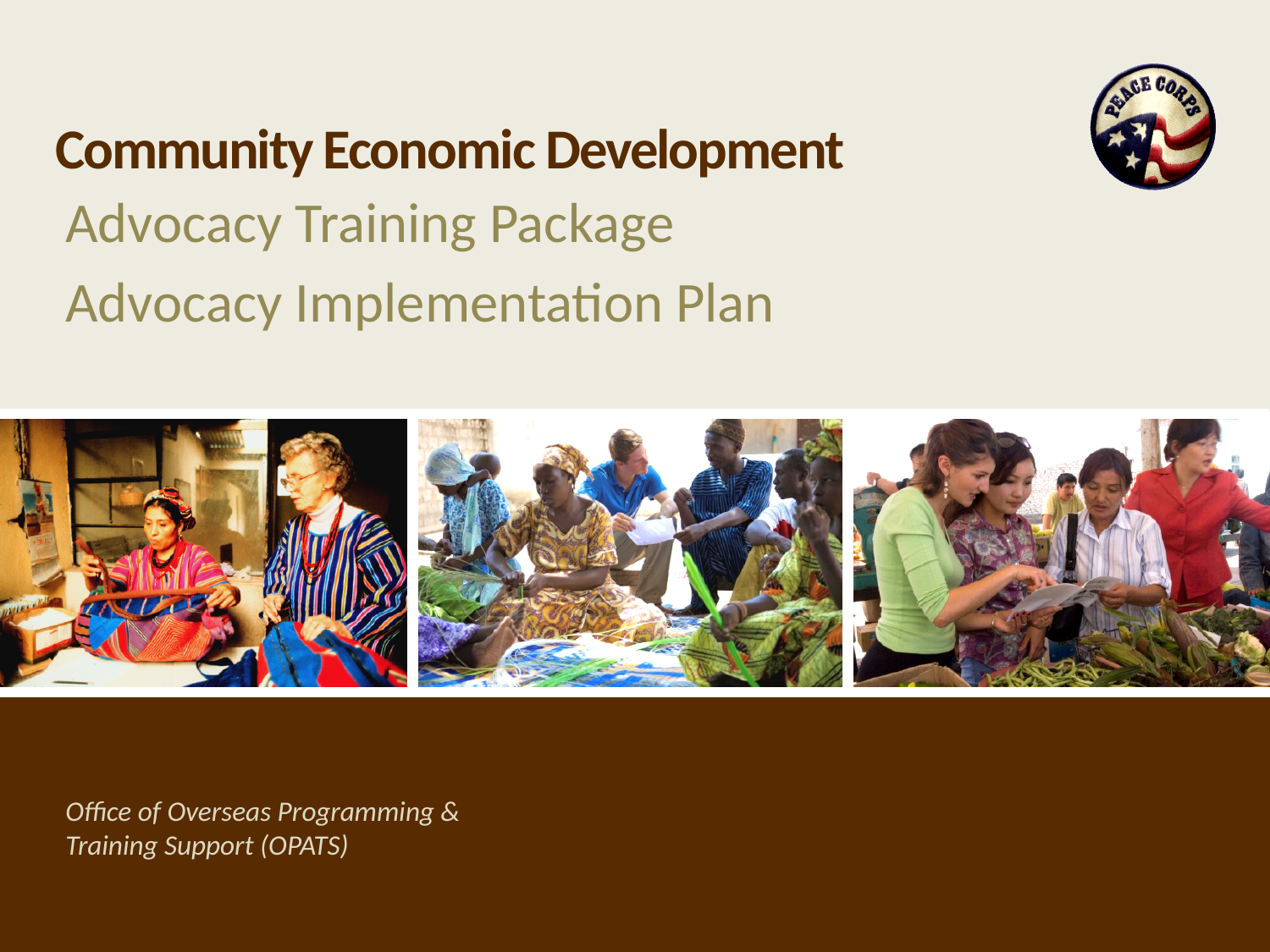

# Community Economic Development
Advocacy Training Package
Advocacy Implementation Plan